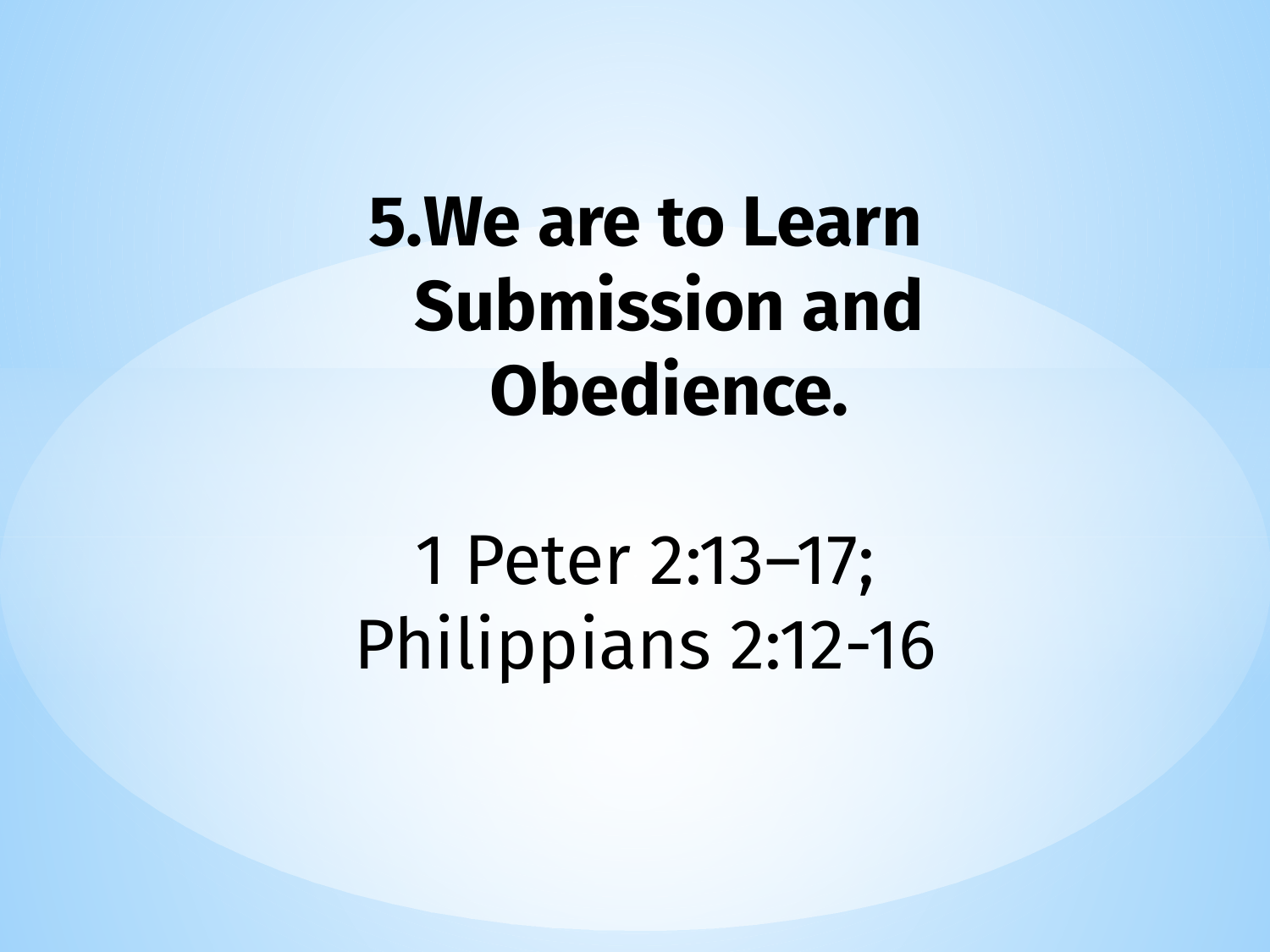

We are to Learn Submission and Obedience.

1 Peter 2:13–17; Philippians 2:12-16